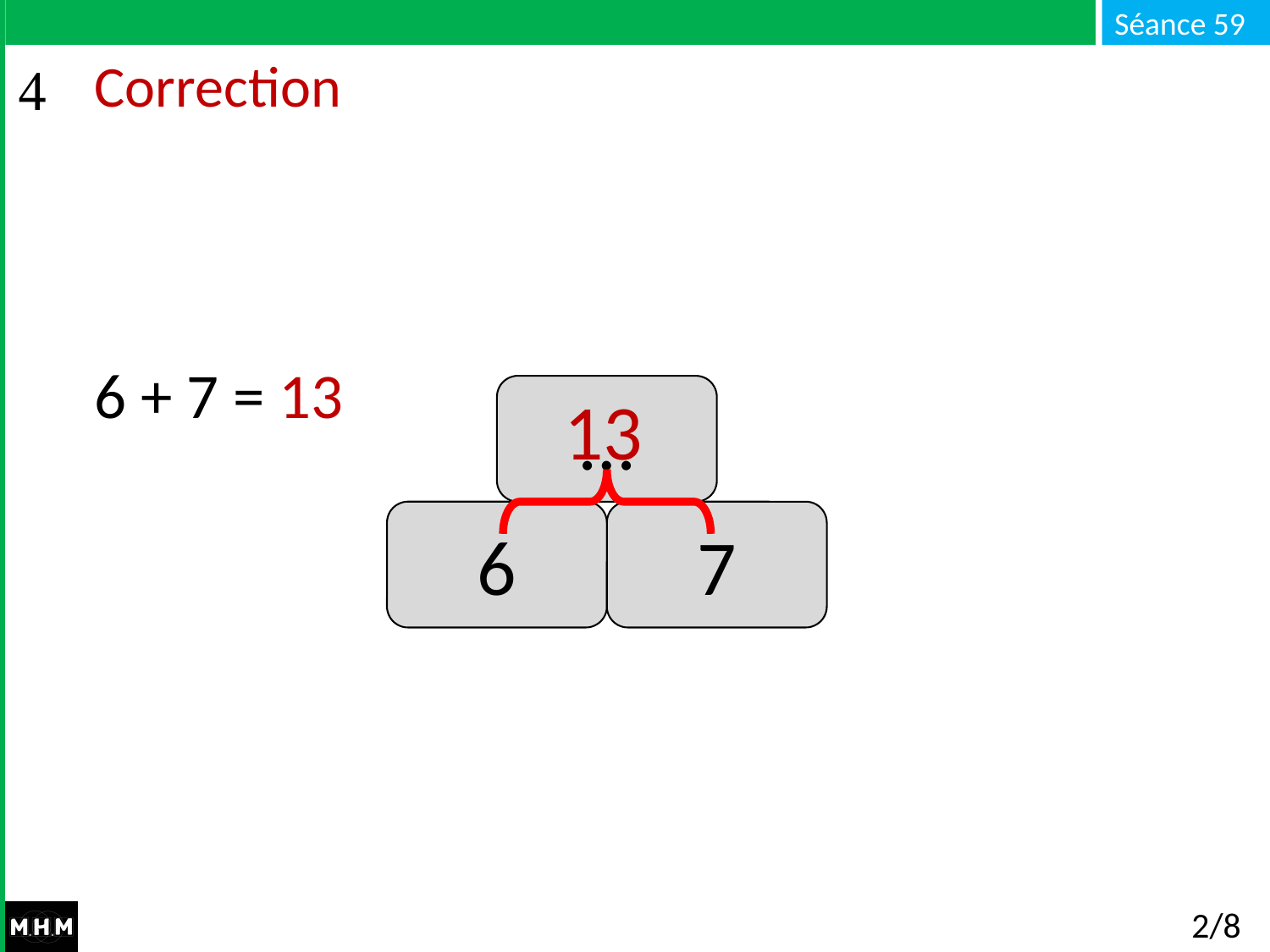

# Correction
6 + 7 = 13
13
…

7
6
2/8